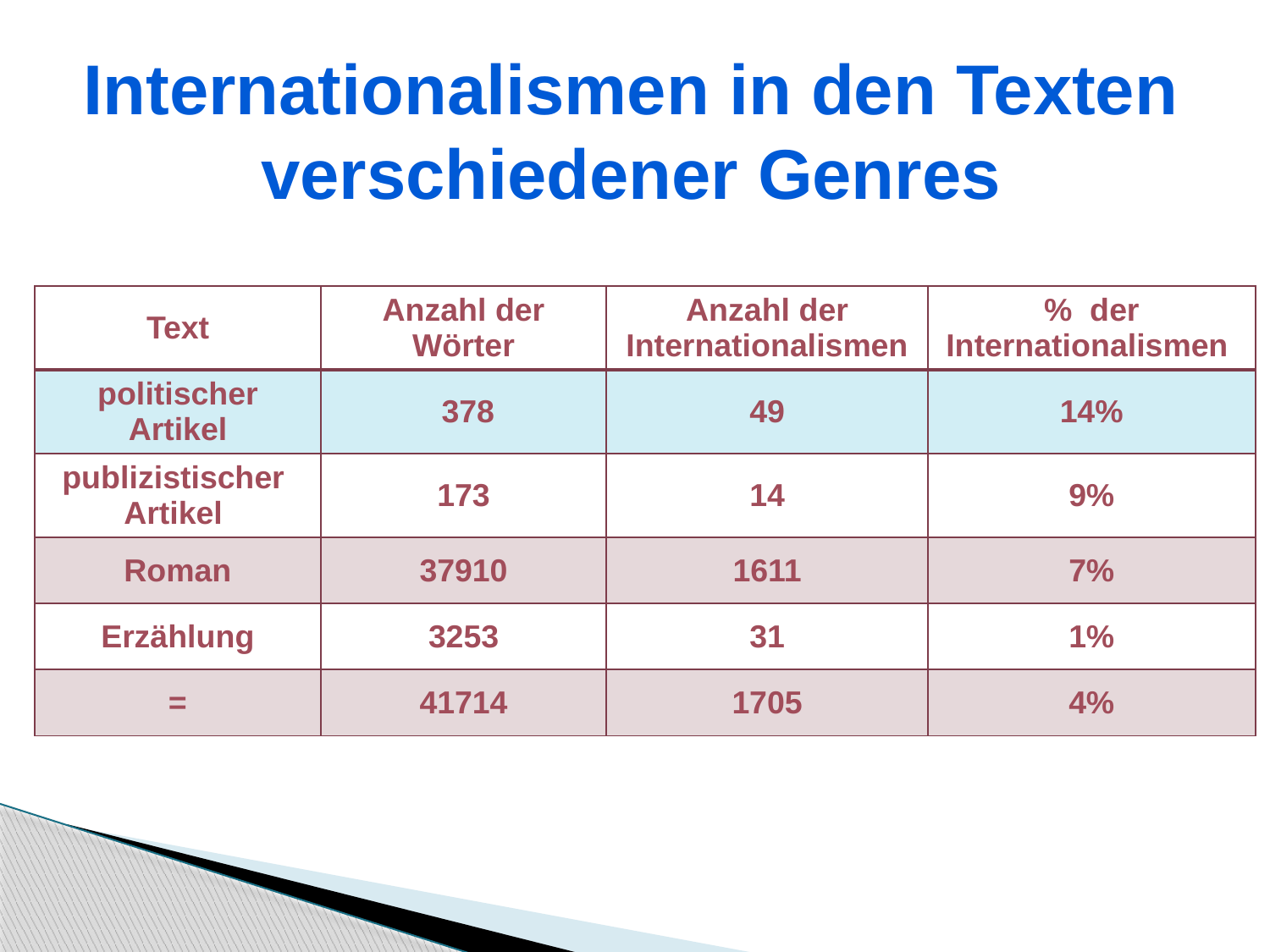

# Internationalismen in den Texten verschiedener Genres
| Text | Anzahl der Wörter | Anzahl der Internationalismen | % der Internationalismen |
| --- | --- | --- | --- |
| politischer Artikel | 378 | 49 | 14% |
| publizistischer Artikel | 173 | 14 | 9% |
| Roman | 37910 | 1611 | 7% |
| Erzählung | 3253 | 31 | 1% |
| = | 41714 | 1705 | 4% |